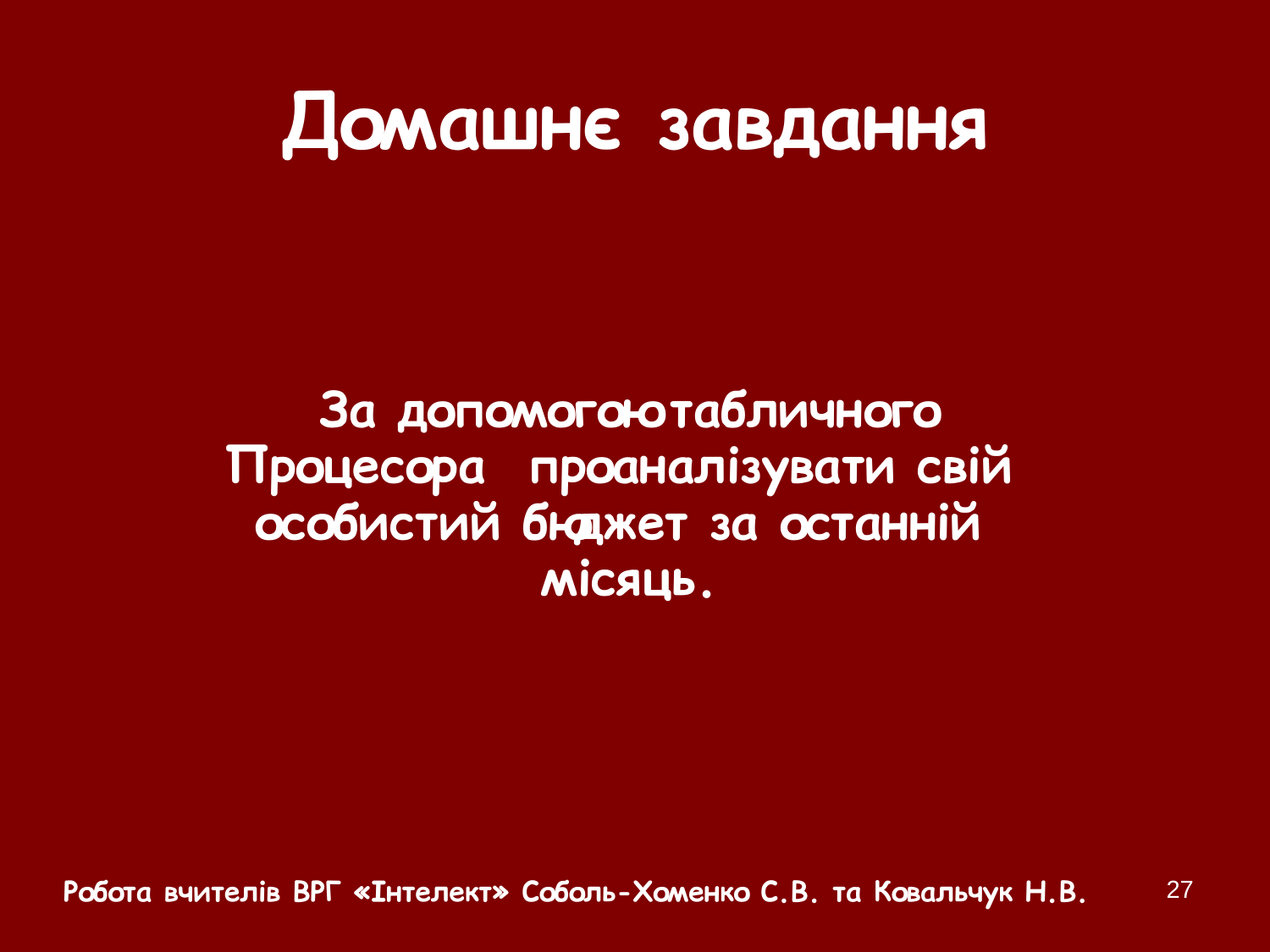

# Домашнє завдання

За допомогою табличного
Процесора  проаналізувати свій
особистий бюджет за останній
місяць.

Робота вчителів ВРГ «Інтелект» Соболь-Хоменко С.В. та Ковальчук Н.В.
27